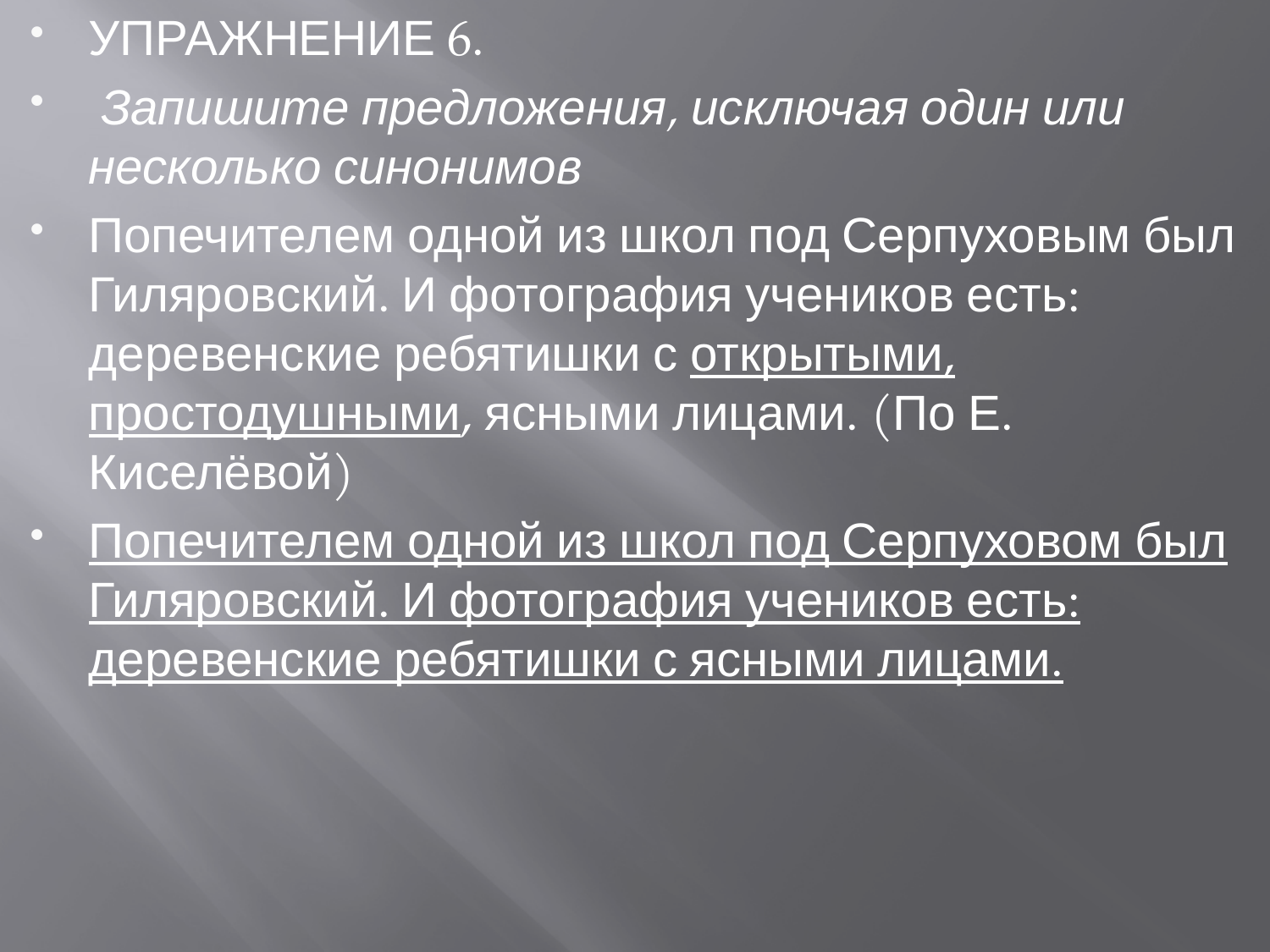

УПРАЖНЕНИЕ 6.
 Запишите предложения, исключая один или несколько синонимов
Попечителем одной из школ под Серпуховым был Гиляровский. И фотография учеников есть: деревенские ребятишки с открытыми, простодушными, ясными лицами. (По Е. Киселёвой)
Попечителем одной из школ под Серпуховом был Гиляровский. И фотография учеников есть: деревенские ребятишки с ясными лицами.